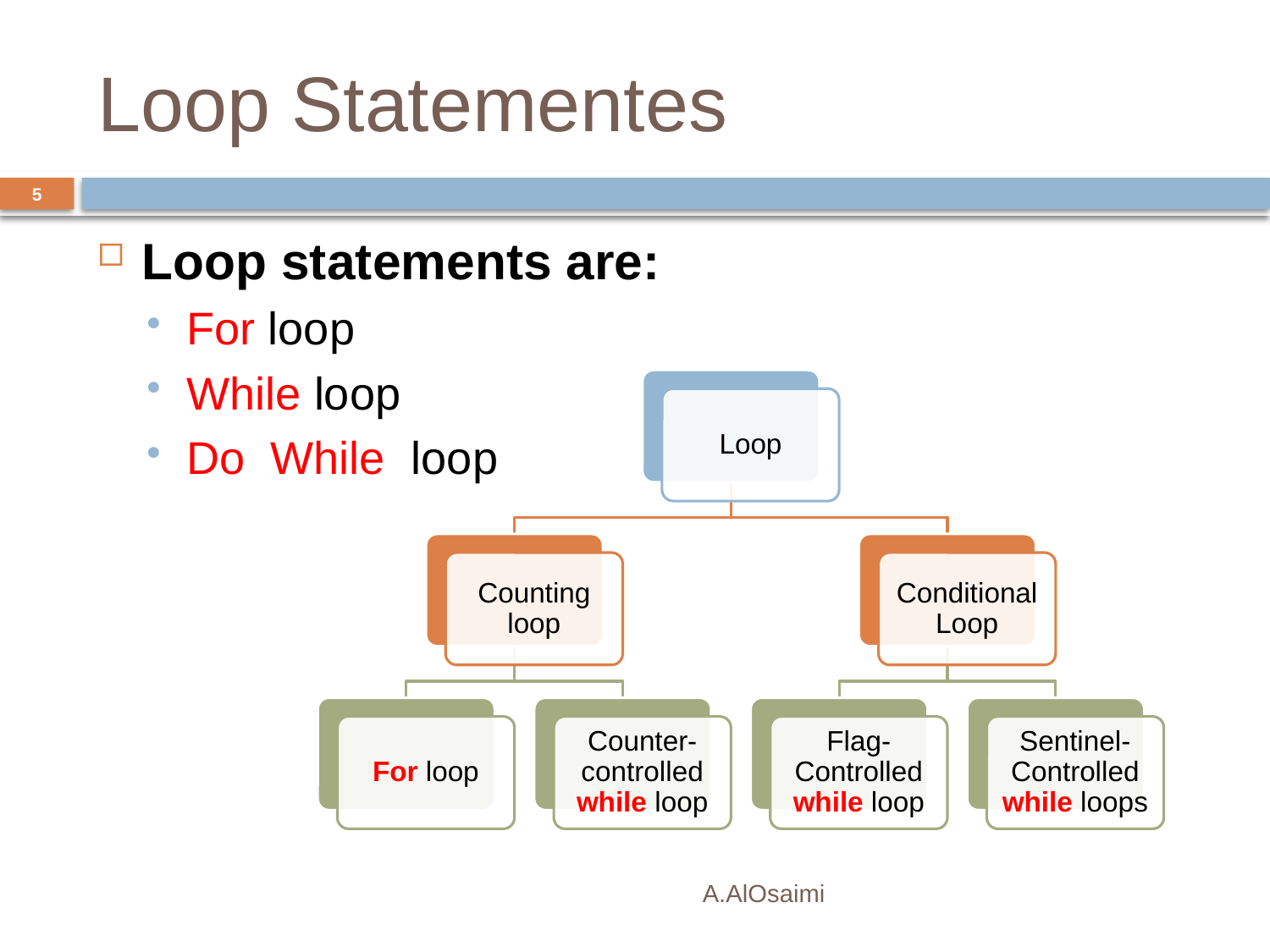

# Loop Statementes
5
Loop statements are:
For loop
While loop
Do  While  loop
Loop
Counting loop
For loop
Counter-controlled while loop
Conditional Loop
Flag-Controlled while loop
Sentinel-Controlled while loops
A.AlOsaimi